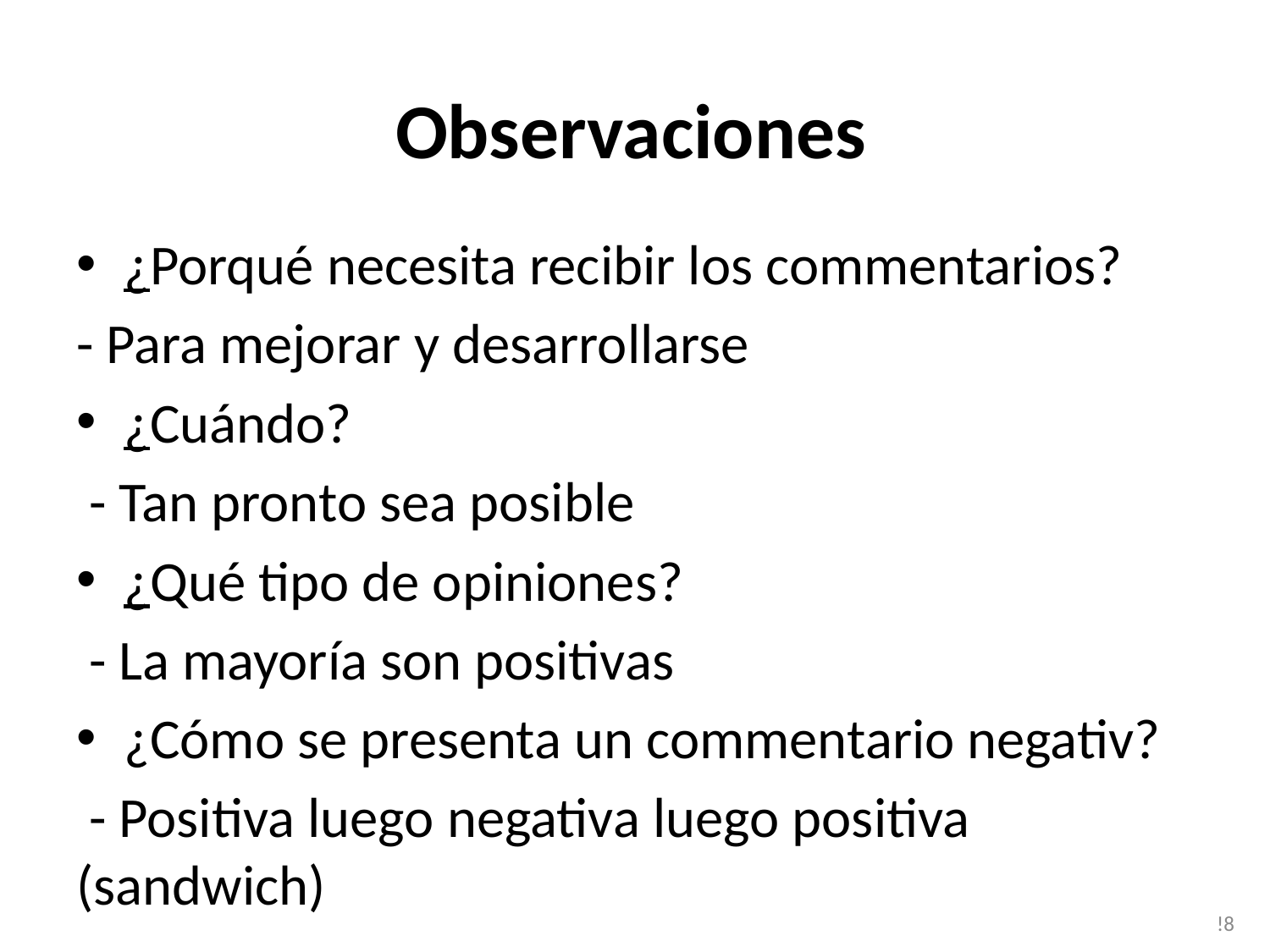

# Observaciones
¿Porqué necesita recibir los commentarios?
- Para mejorar y desarrollarse
¿Cuándo?
 - Tan pronto sea posible
¿Qué tipo de opiniones?
 - La mayoría son positivas
¿Cómo se presenta un commentario negativ?
 - Positiva luego negativa luego positiva (sandwich)
!8